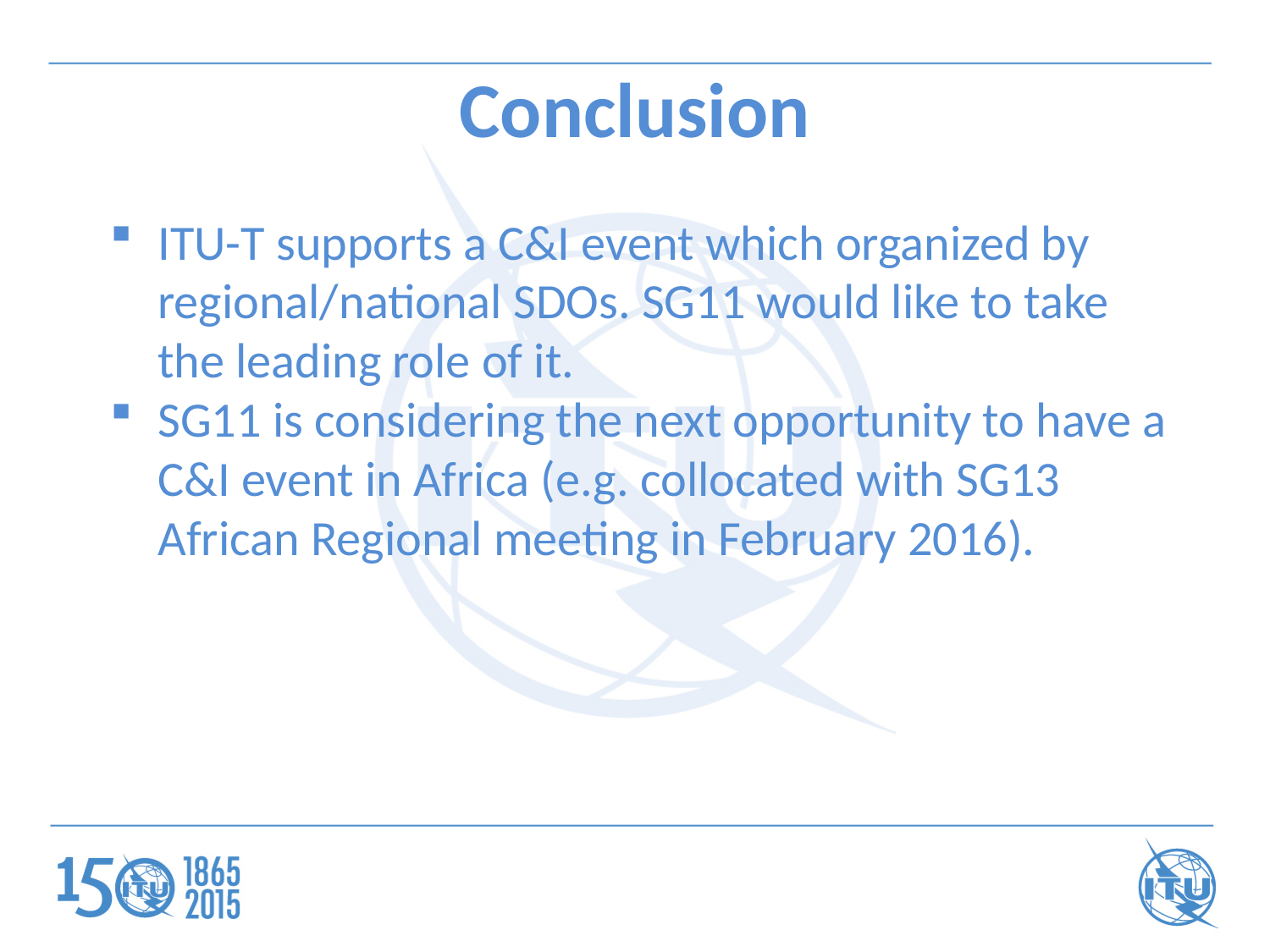

# Conclusion
ITU-T supports a C&I event which organized by regional/national SDOs. SG11 would like to take the leading role of it.
SG11 is considering the next opportunity to have a C&I event in Africa (e.g. collocated with SG13 African Regional meeting in February 2016).